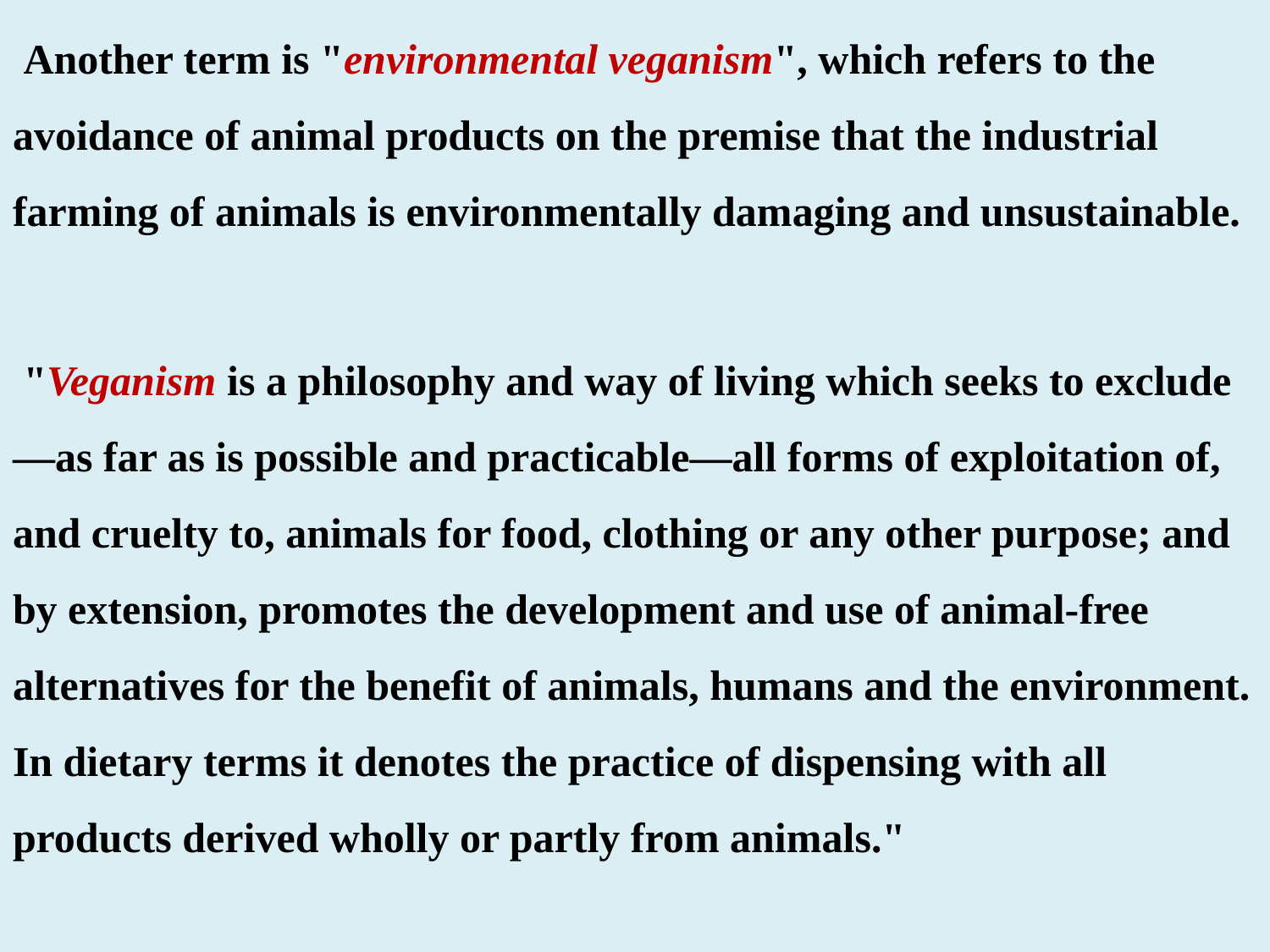

Another term is "environmental veganism", which refers to the avoidance of animal products on the premise that the industrial farming of animals is environmentally damaging and unsustainable.

 "Veganism is a philosophy and way of living which seeks to exclude—as far as is possible and practicable—all forms of exploitation of, and cruelty to, animals for food, clothing or any other purpose; and by extension, promotes the development and use of animal-free alternatives for the benefit of animals, humans and the environment. In dietary terms it denotes the practice of dispensing with all products derived wholly or partly from animals."